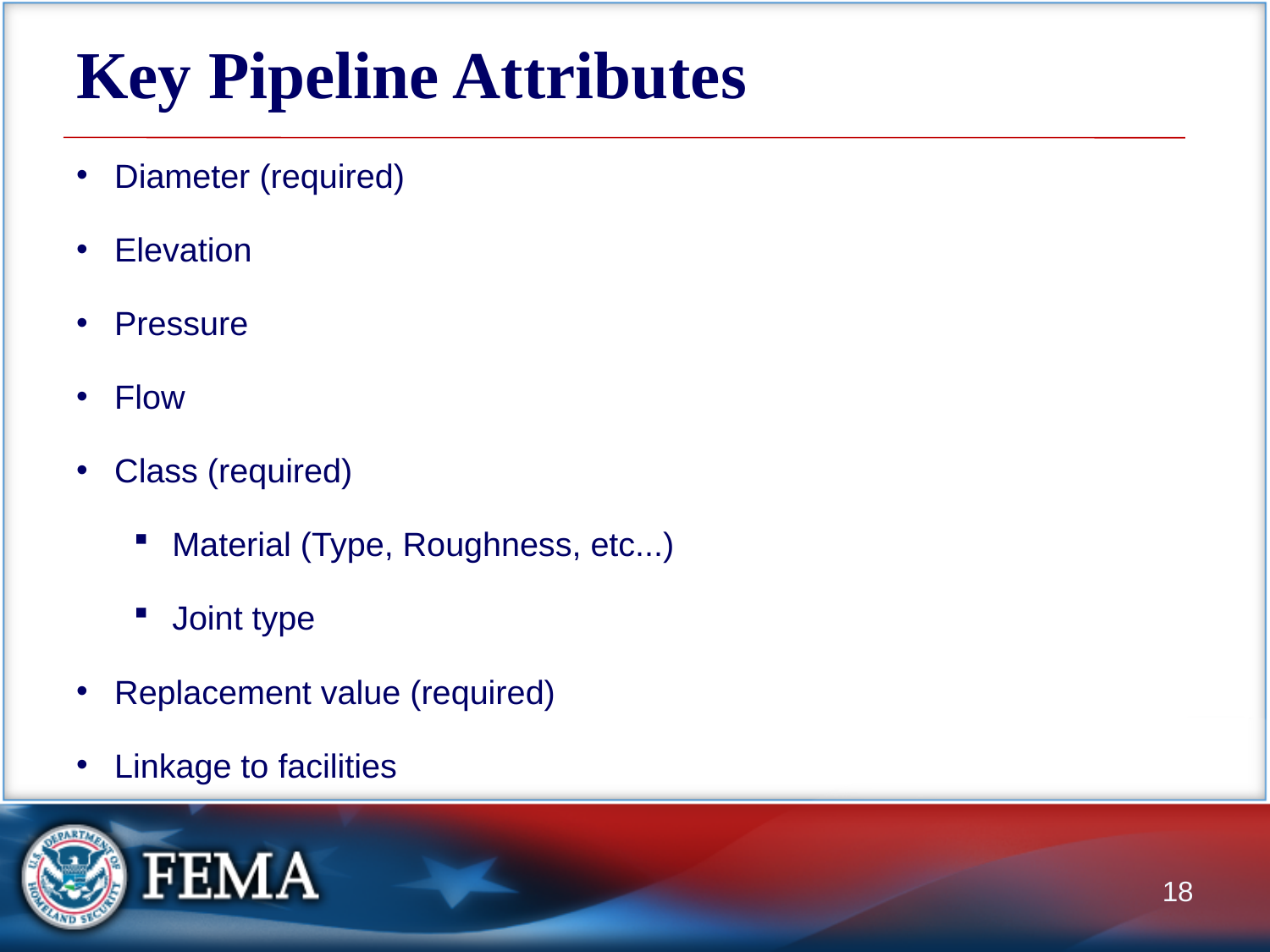

# Key Pipeline Attributes
Diameter (required)
Elevation
Pressure
Flow
Class (required)
Material (Type, Roughness, etc...)
Joint type
Replacement value (required)
Linkage to facilities
18